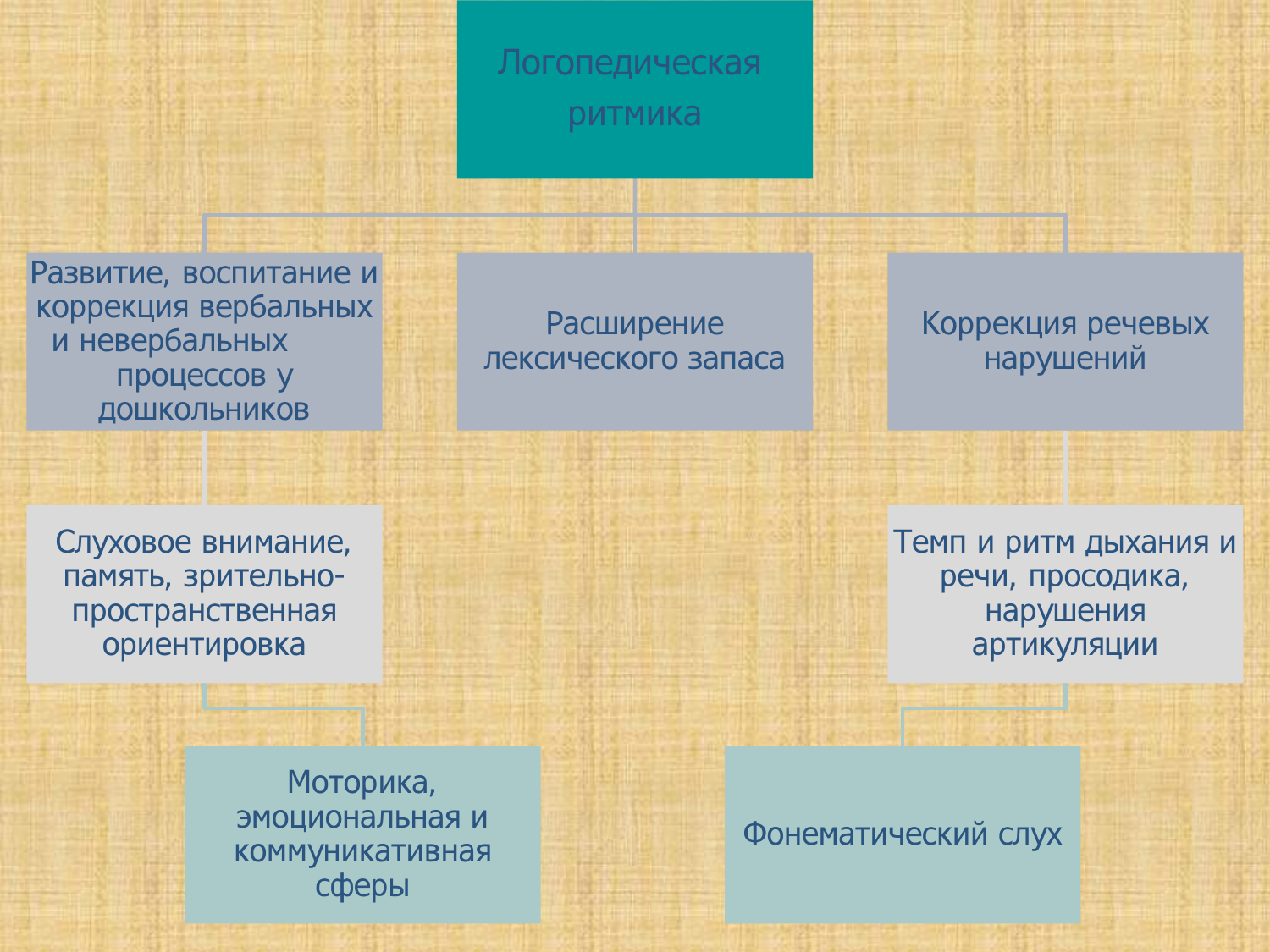

Логопедическая
ритмика
Развитие, воспитание и коррекция вербальных и невербальных        процессов у дошкольников
Слуховое внимание, память, зрительно-пространственная ориентировка
Моторика, эмоциональная и коммуникативная сферы
Расширение лексического запаса
Коррекция речевых нарушений
Темп и ритм дыхания и речи, просодика, нарушения артикуляции
Фонематический слух